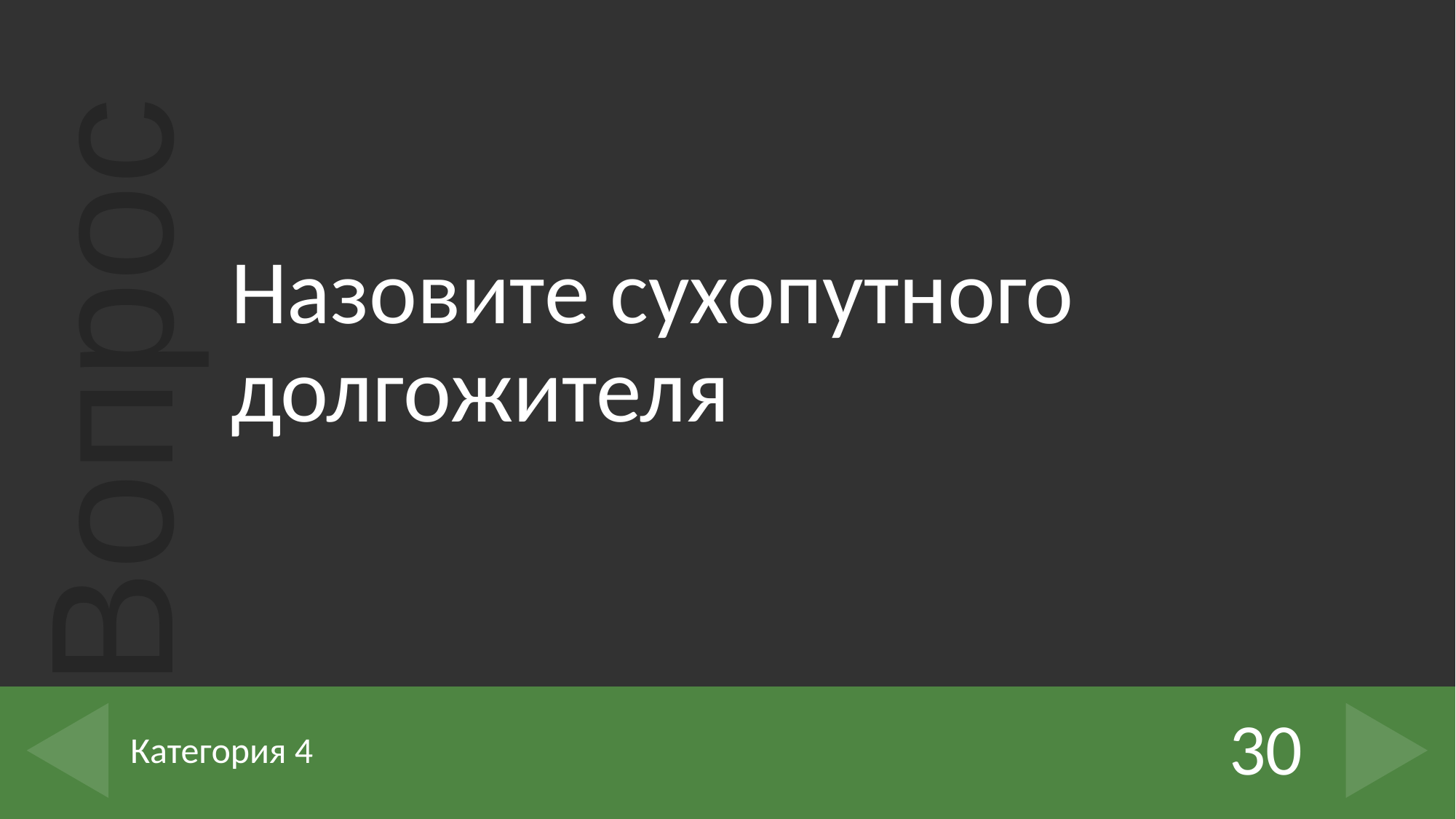

Назовите сухопутного долгожителя
30
# Категория 4